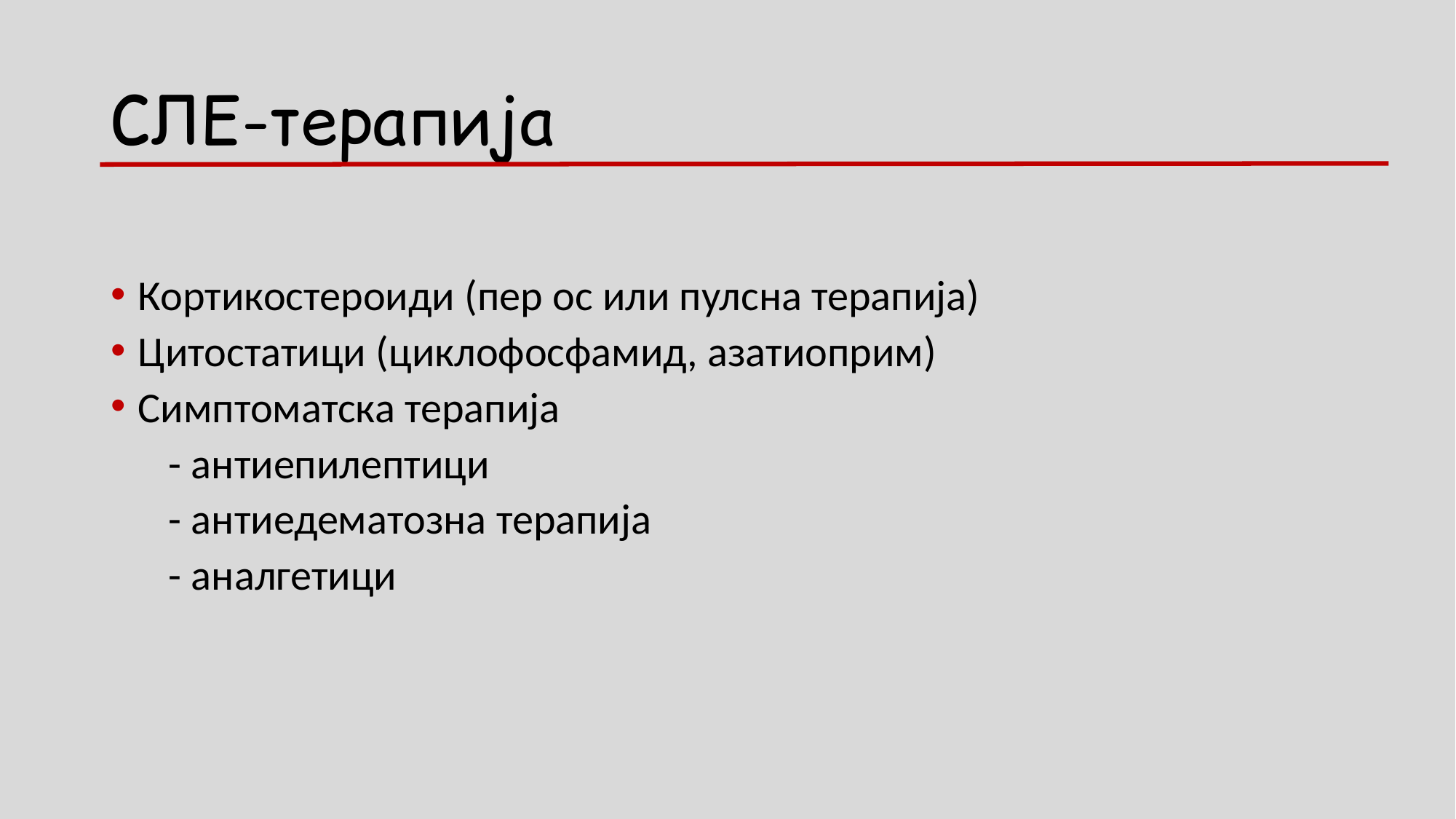

# СЛЕ-терапија
Кортикостероиди (пер ос или пулсна терапија)
Цитостатици (циклофосфамид, азатиоприм)
Симптоматска терапија
      - антиепилептици
      - антиедематозна терапија
      - аналгетици